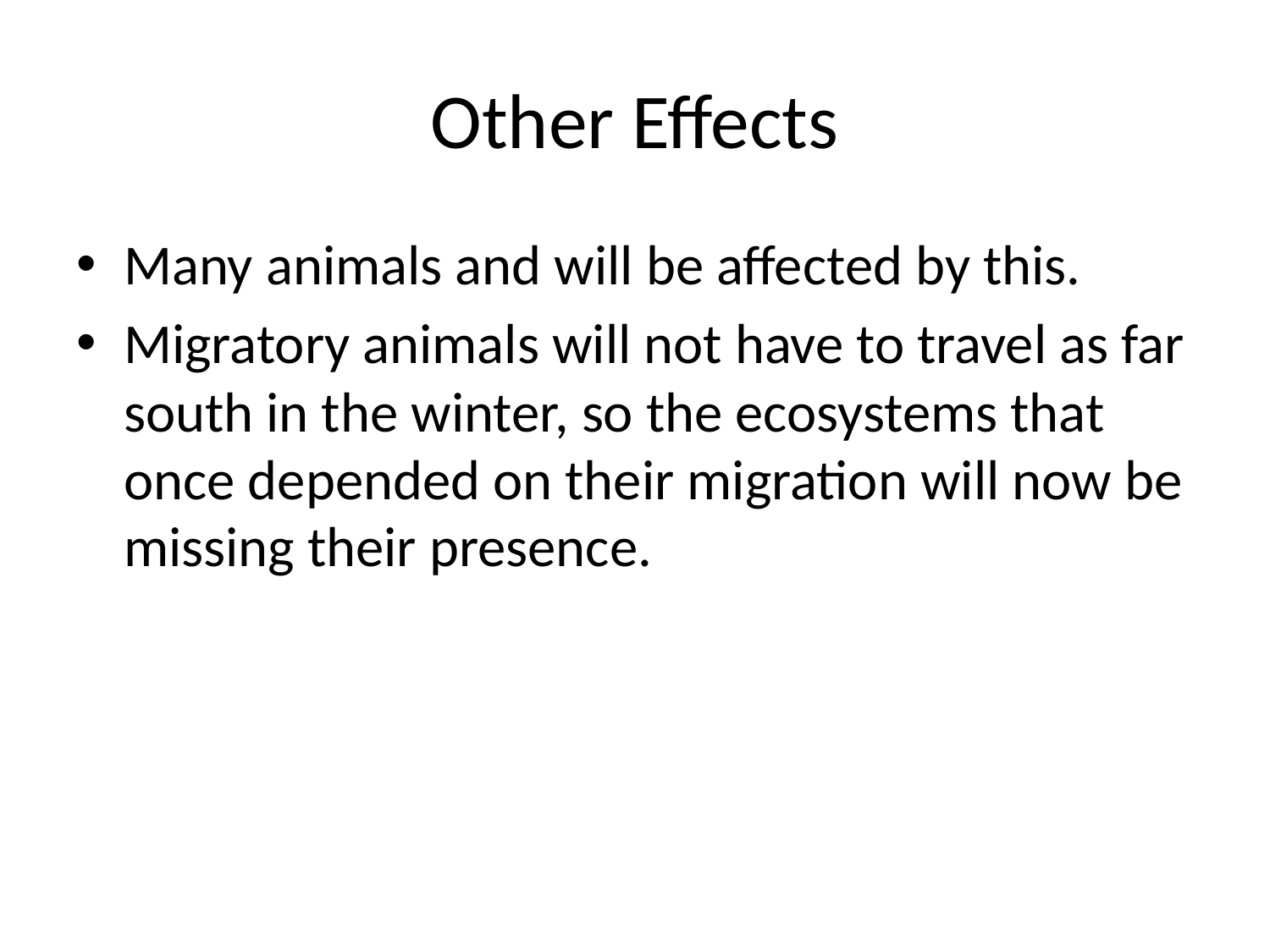

# Other Effects
Many animals and will be affected by this.
Migratory animals will not have to travel as far south in the winter, so the ecosystems that once depended on their migration will now be missing their presence.